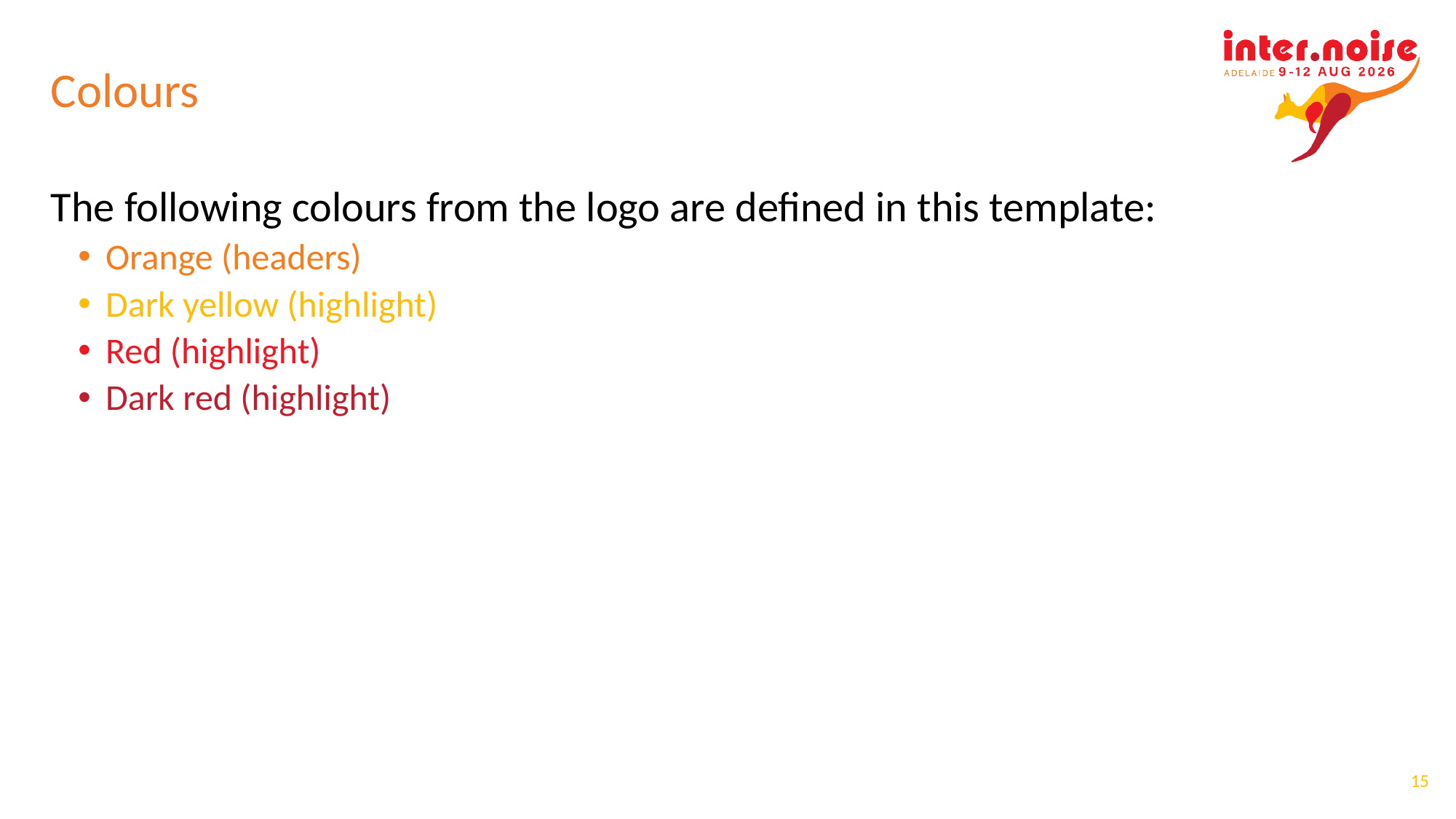

# Colours
The following colours from the logo are defined in this template:
Orange (headers)
Dark yellow (highlight)
Red (highlight)
Dark red (highlight)